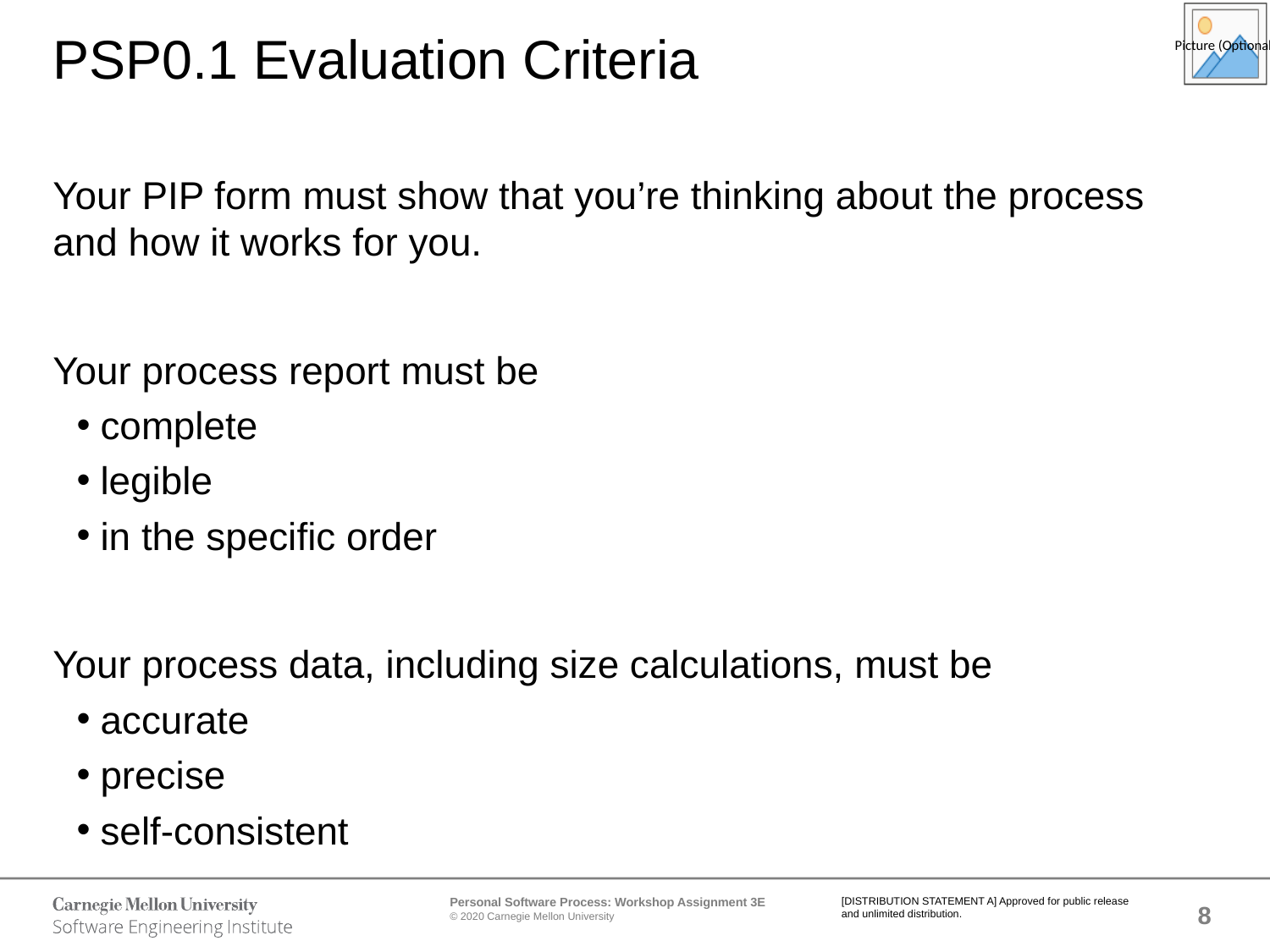

# PSP0.1 Evaluation Criteria
Your PIP form must show that you’re thinking about the process and how it works for you.

Your process report must be
complete
legible
in the specific order

Your process data, including size calculations, must be
accurate
precise
self-consistent